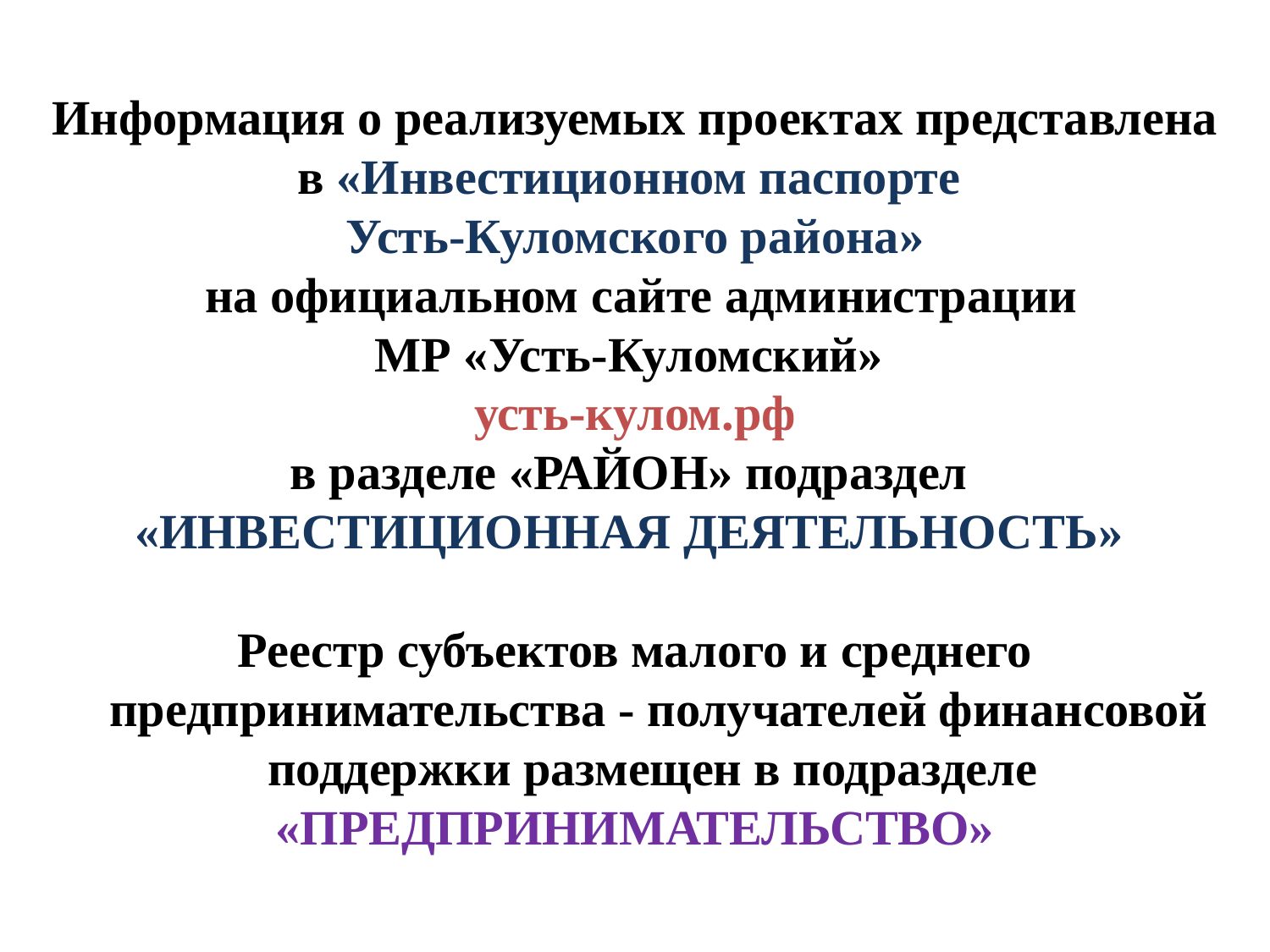

Информация о реализуемых проектах представлена
в «Инвестиционном паспорте
Усть-Куломского района»
  на официальном сайте администрации
МР «Усть-Куломский»
усть-кулом.рф
в разделе «РАЙОН» подраздел
«ИНВЕСТИЦИОННАЯ ДЕЯТЕЛЬНОСТЬ»

Реестр субъектов малого и среднего предпринимательства - получателей финансовой поддержки размещен в подразделе
«ПРЕДПРИНИМАТЕЛЬСТВО»